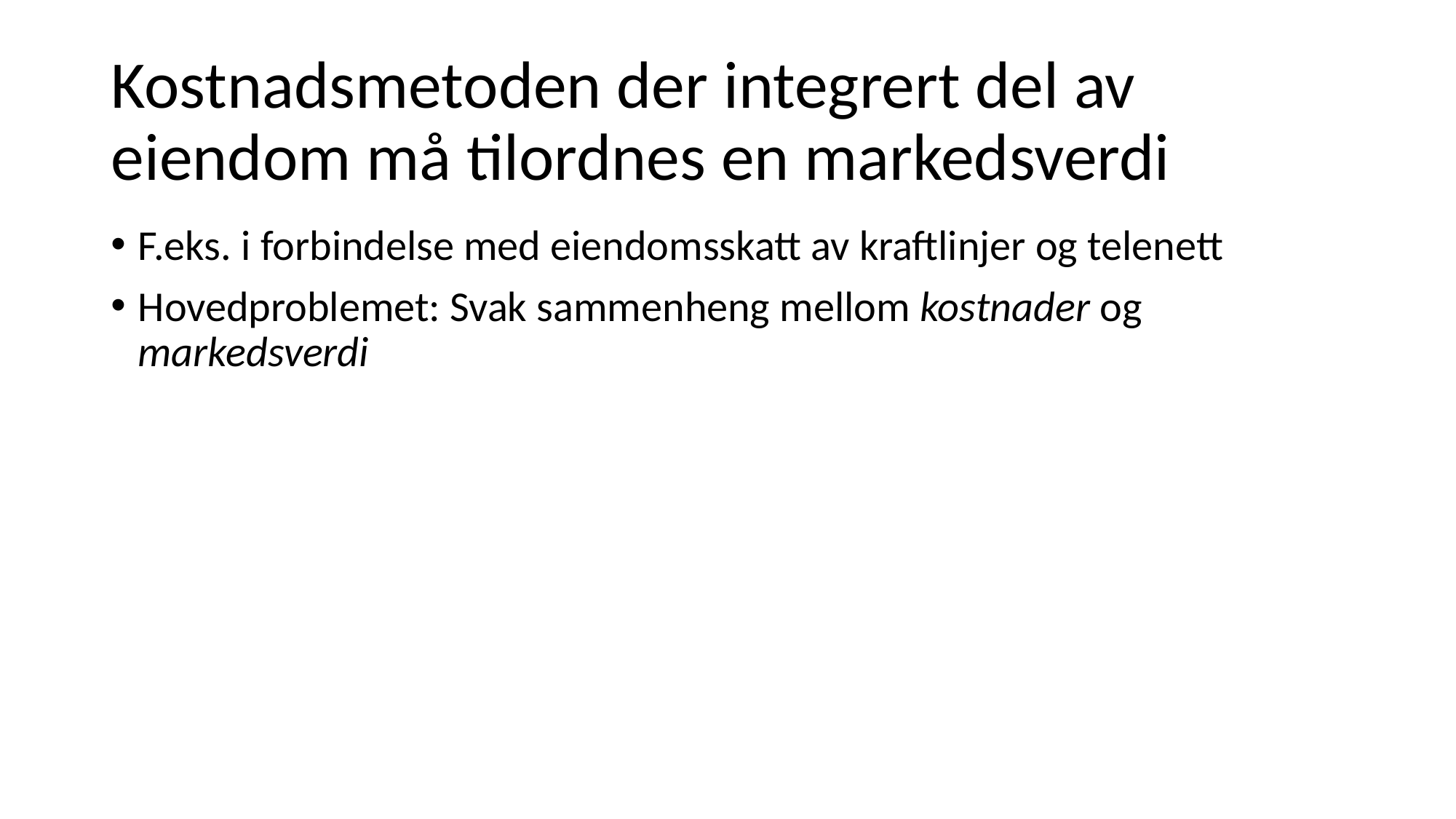

# Kostnadsmetoden der integrert del av eiendom må tilordnes en markedsverdi
F.eks. i forbindelse med eiendomsskatt av kraftlinjer og telenett
Hovedproblemet: Svak sammenheng mellom kostnader og markedsverdi